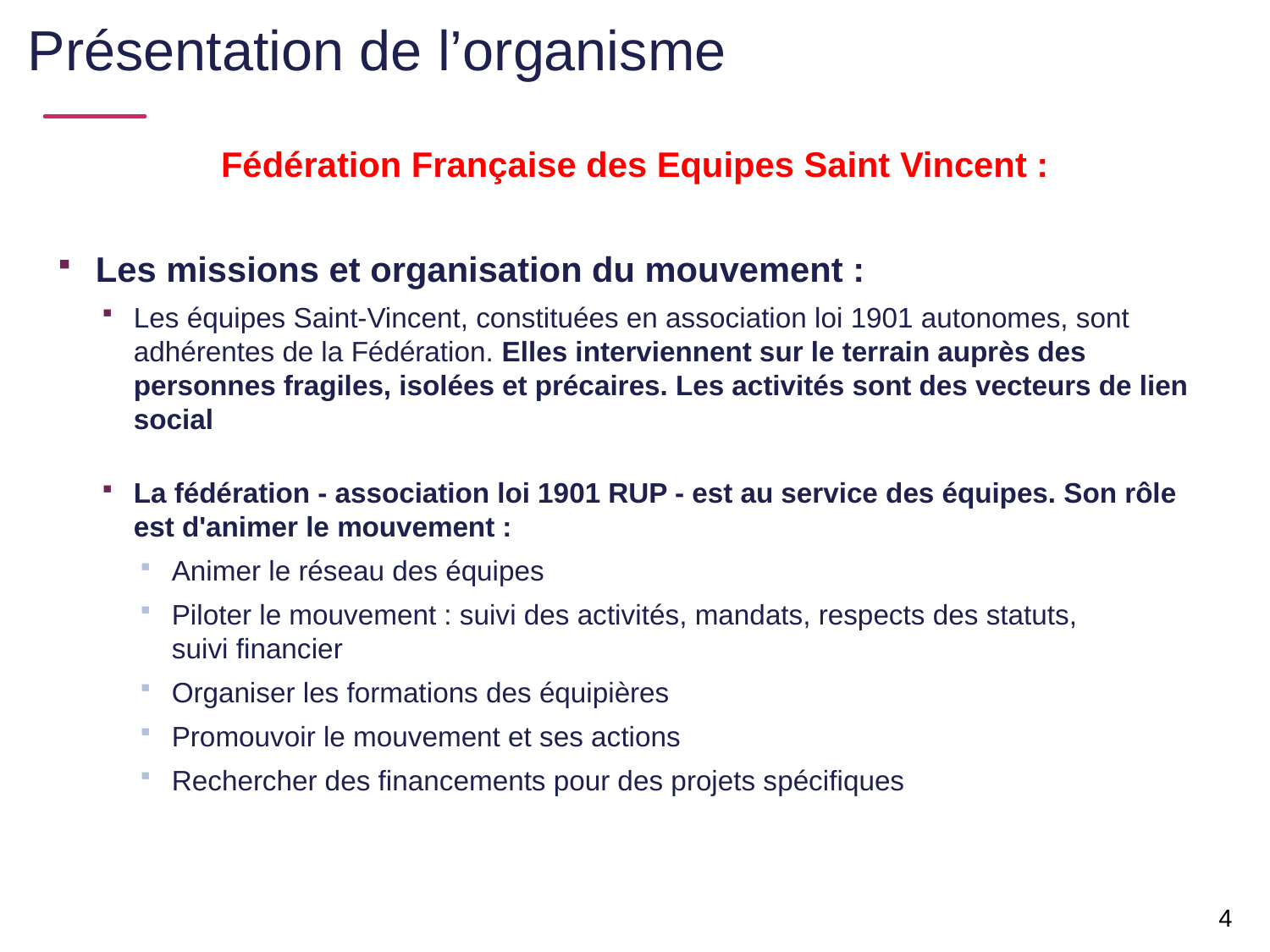

Présentation de l’organisme
Fédération Française des Equipes Saint Vincent :

Les missions et organisation du mouvement :
Les équipes Saint-Vincent, constituées en association loi 1901 autonomes, sont adhérentes de la Fédération. Elles interviennent sur le terrain auprès des personnes fragiles, isolées et précaires. Les activités sont des vecteurs de lien social
La fédération - association loi 1901 RUP - est au service des équipes. Son rôle est d'animer le mouvement :
Animer le réseau des équipes
Piloter le mouvement : suivi des activités, mandats, respects des statuts, suivi financier
Organiser les formations des équipières
Promouvoir le mouvement et ses actions
Rechercher des financements pour des projets spécifiques

4